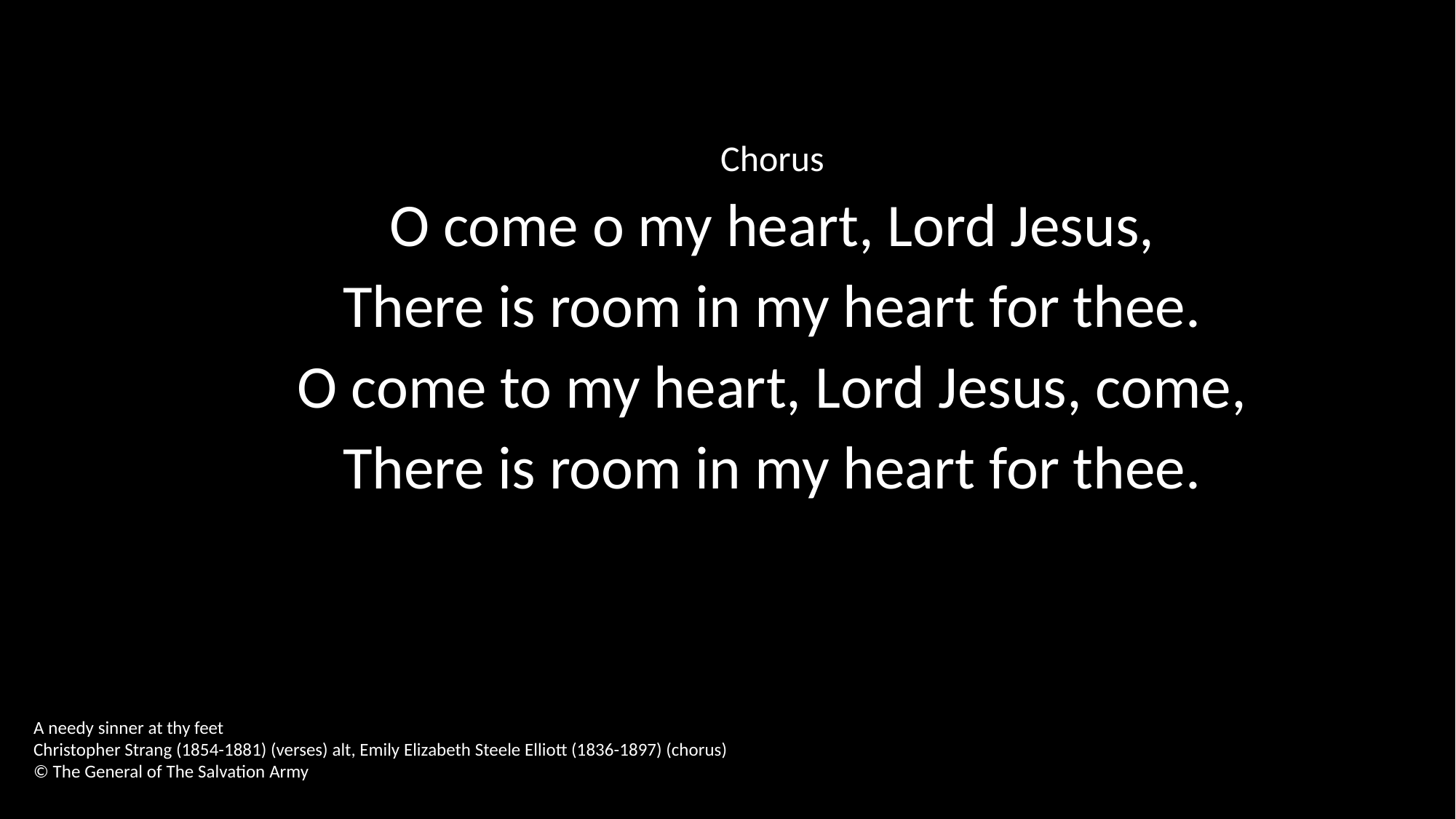

Chorus
O come o my heart, Lord Jesus,
There is room in my heart for thee.
O come to my heart, Lord Jesus, come,
There is room in my heart for thee.
A needy sinner at thy feet
Christopher Strang (1854-1881) (verses) alt, Emily Elizabeth Steele Elliott (1836-1897) (chorus)
© The General of The Salvation Army